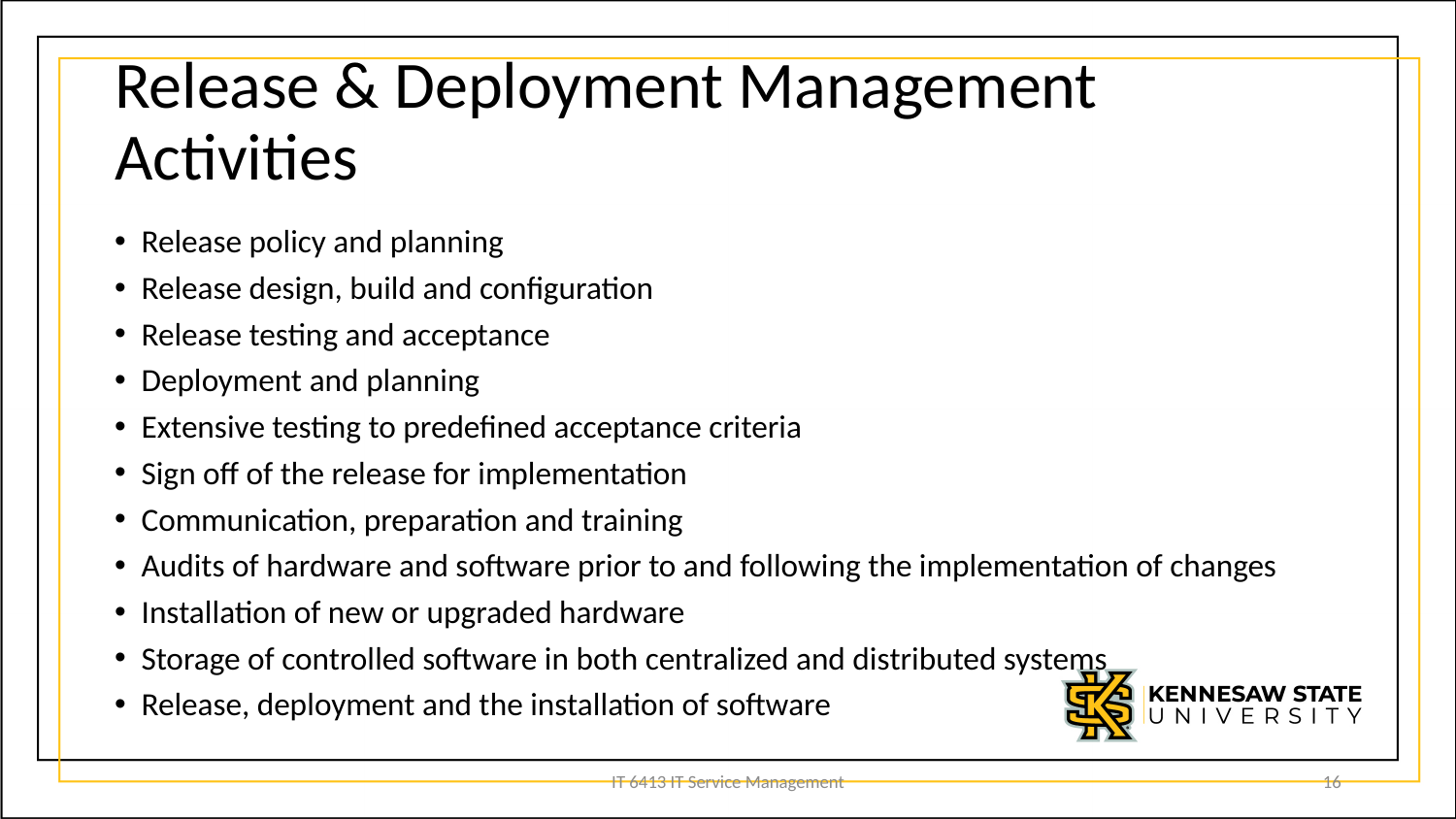

# Release & Deployment Management Activities
Release policy and planning
Release design, build and configuration
Release testing and acceptance
Deployment and planning
Extensive testing to predefined acceptance criteria
Sign off of the release for implementation
Communication, preparation and training
Audits of hardware and software prior to and following the implementation of changes
Installation of new or upgraded hardware
Storage of controlled software in both centralized and distributed systems
Release, deployment and the installation of software
IT 6413 IT Service Management
16